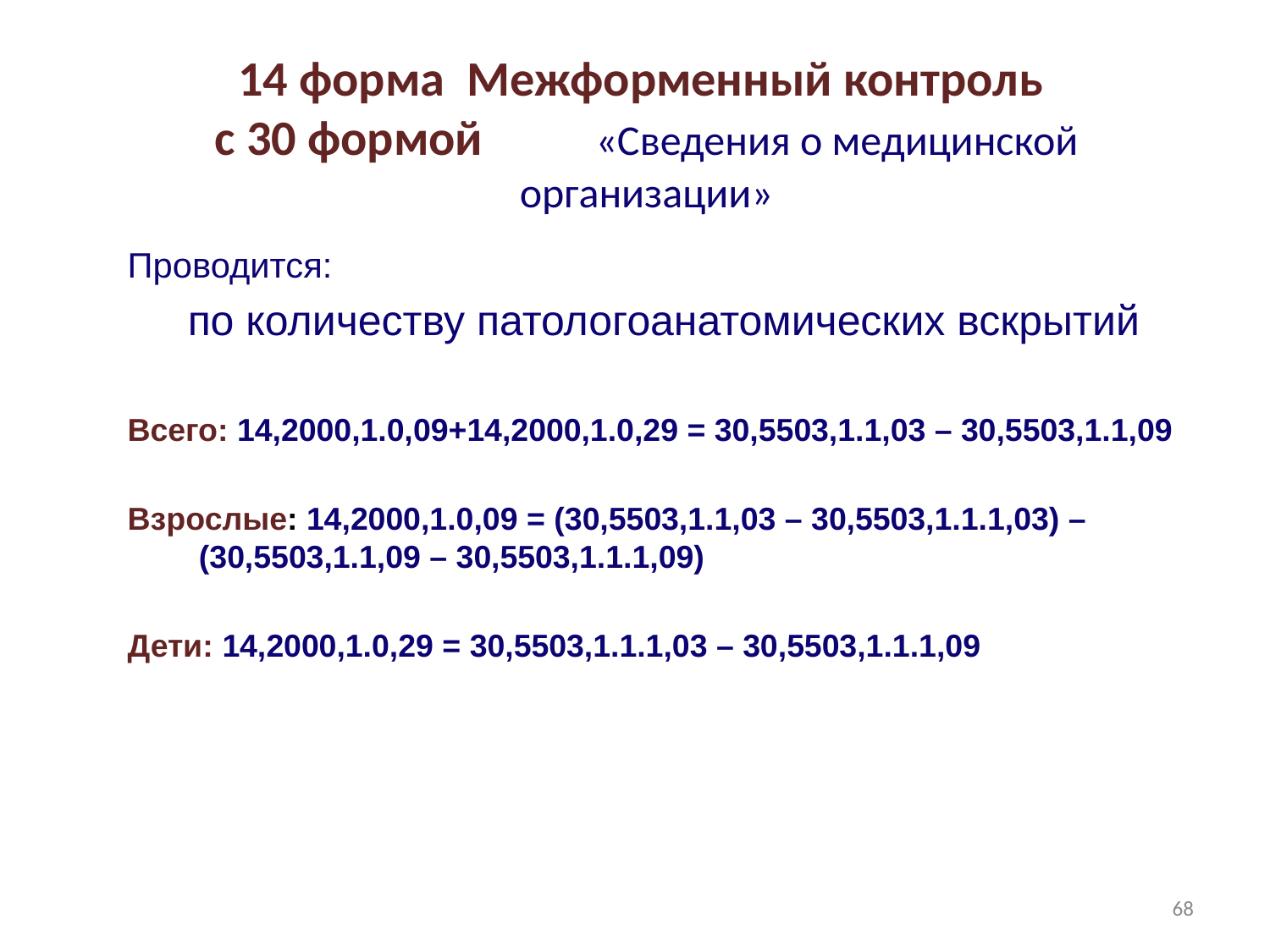

14 форма  Межформенный контроль
с 30 формой 	«Сведения о медицинской организации»
Проводится:
по количеству патологоанатомических вскрытий

Всего: 14,2000,1.0,09+14,2000,1.0,29 = 30,5503,1.1,03 – 30,5503,1.1,09

Взрослые: 14,2000,1.0,09 = (30,5503,1.1,03 – 30,5503,1.1.1,03) – (30,5503,1.1,09 – 30,5503,1.1.1,09)

Дети: 14,2000,1.0,29 = 30,5503,1.1.1,03 – 30,5503,1.1.1,09

68